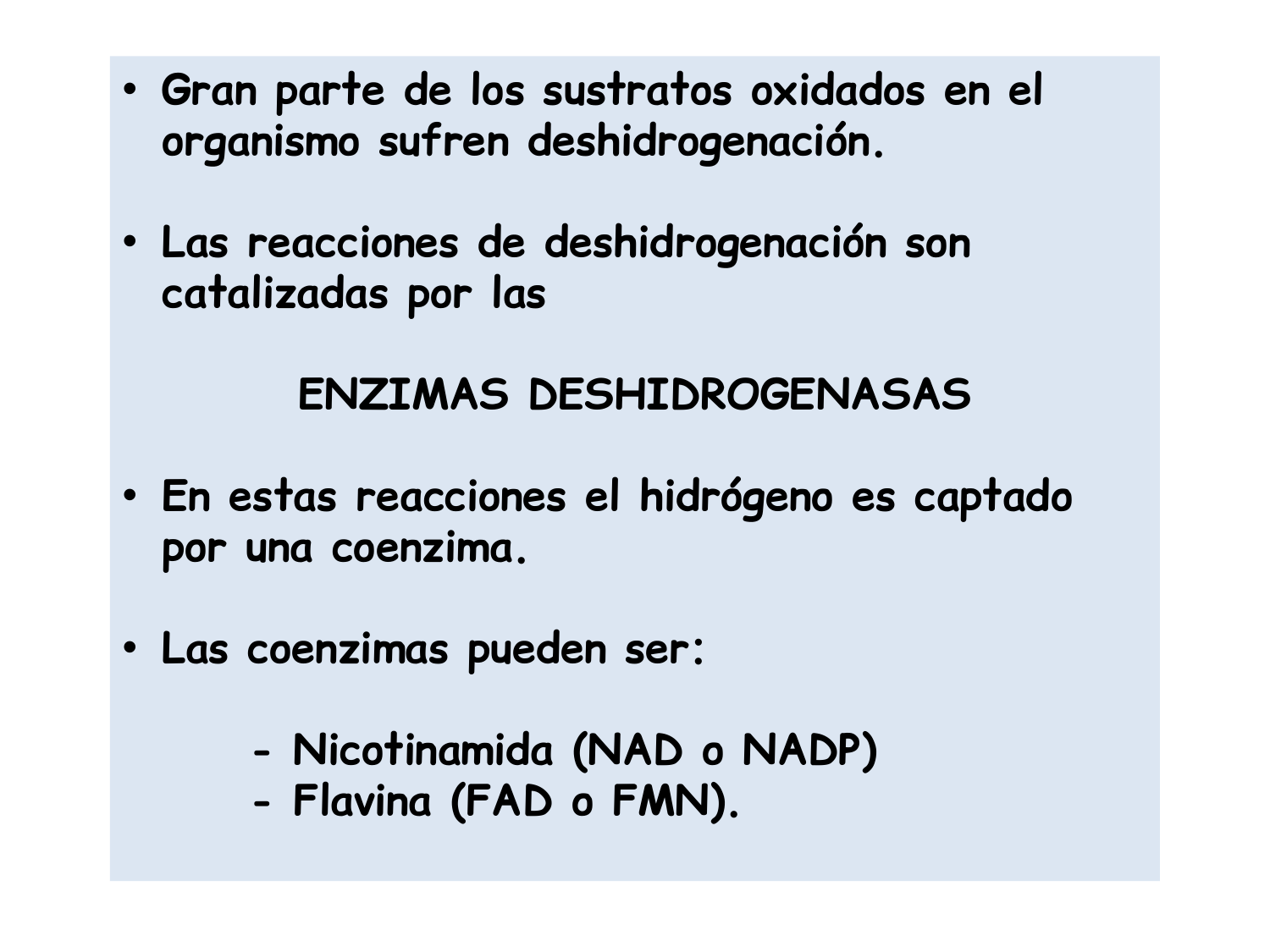

Gran parte de los sustratos oxidados en el organismo sufren deshidrogenación.

Las reacciones de deshidrogenación son catalizadas por las

ENZIMAS DESHIDROGENASAS

En estas reacciones el hidrógeno es captado por una coenzima.

Las coenzimas pueden ser:

	- Nicotinamida (NAD o NADP)
	- Flavina (FAD o FMN).